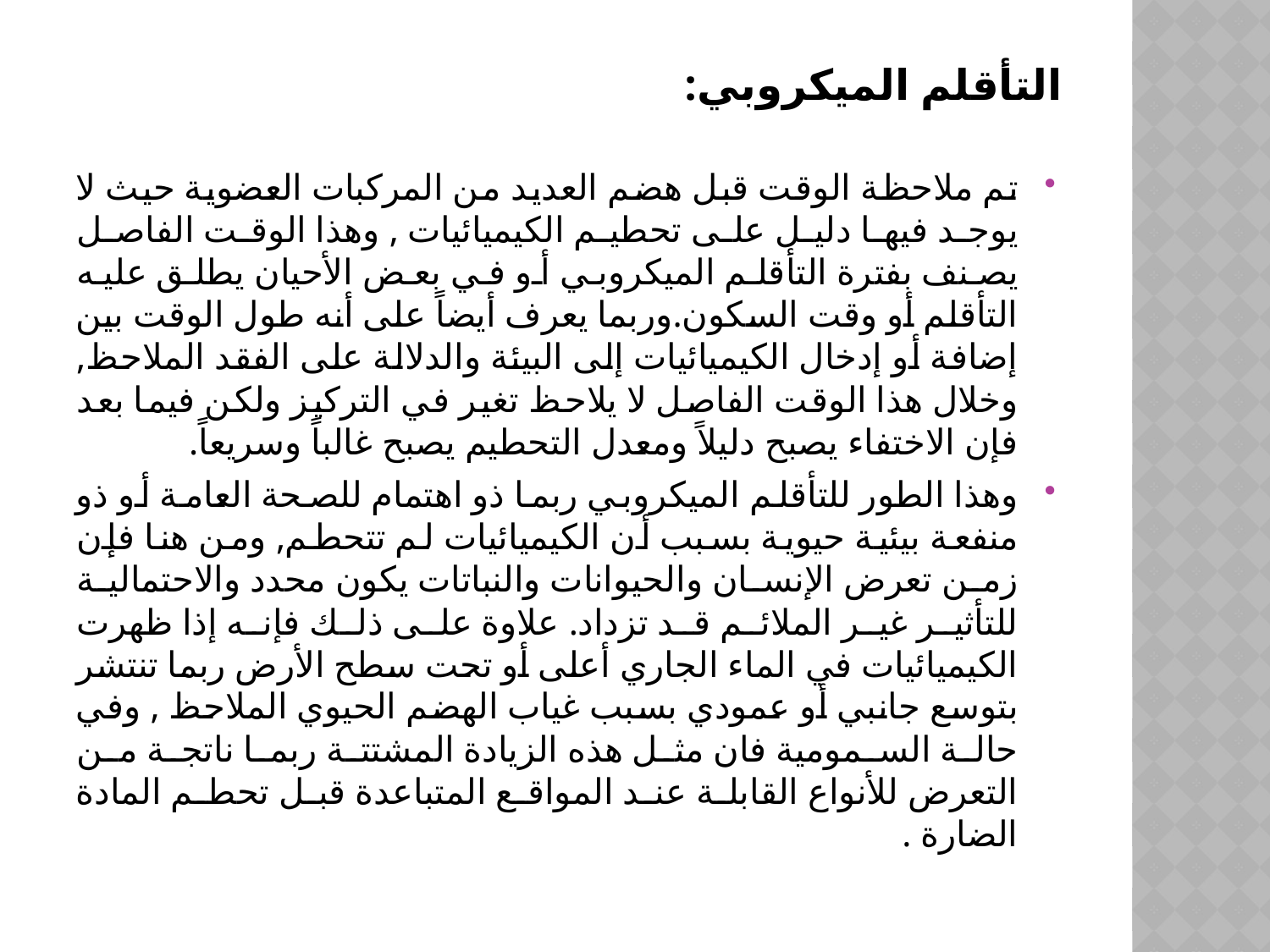

# التأقلم الميكروبي:
تم ملاحظة الوقت قبل هضم العديد من المركبات العضوية حيث لا يوجد فيها دليل على تحطيم الكيميائيات , وهذا الوقت الفاصل يصنف بفترة التأقلم الميكروبي أو في بعض الأحيان يطلق عليه التأقلم أو وقت السكون.وربما يعرف أيضاً على أنه طول الوقت بين إضافة أو إدخال الكيميائيات إلى البيئة والدلالة على الفقد الملاحظ, وخلال هذا الوقت الفاصل لا يلاحظ تغير في التركيز ولكن فيما بعد فإن الاختفاء يصبح دليلاً ومعدل التحطيم يصبح غالباً وسريعاً.
وهذا الطور للتأقلم الميكروبي ربما ذو اهتمام للصحة العامة أو ذو منفعة بيئية حيوية بسبب أن الكيميائيات لم تتحطم, ومن هنا فإن زمن تعرض الإنسان والحيوانات والنباتات يكون محدد والاحتمالية للتأثير غير الملائم قد تزداد. علاوة على ذلك فإنه إذا ظهرت الكيميائيات في الماء الجاري أعلى أو تحت سطح الأرض ربما تنتشر بتوسع جانبي أو عمودي بسبب غياب الهضم الحيوي الملاحظ , وفي حالة السمومية فان مثل هذه الزيادة المشتتة ربما ناتجة من التعرض للأنواع القابلة عند المواقع المتباعدة قبل تحطم المادة الضارة .